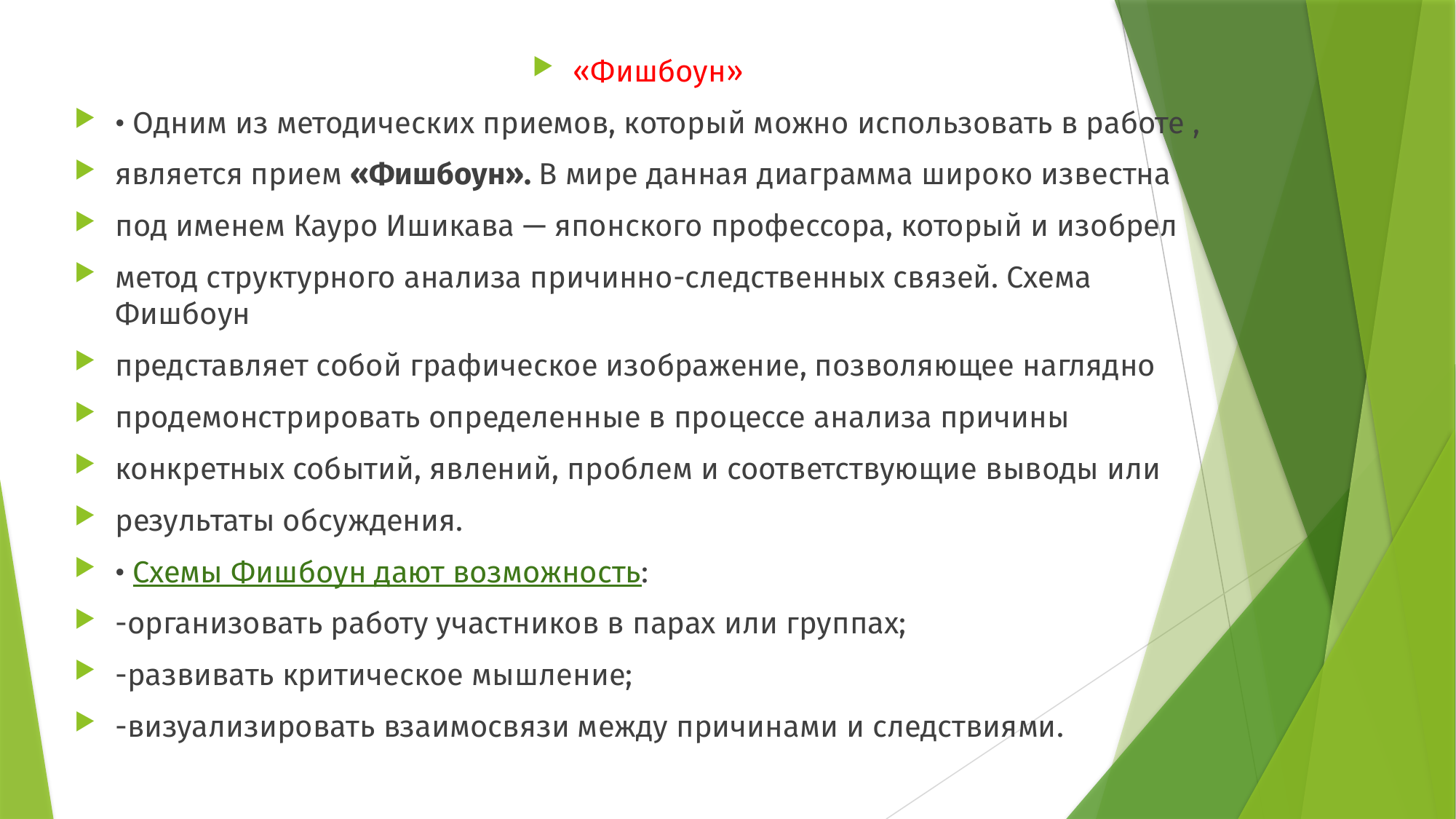

«Фишбоун»
• Одним из методических приемов, который можно использовать в работе ,
является прием «Фишбоун». В мире данная диаграмма широко известна
под именем Кауро Ишикава — японского профессора, который и изобрел
метод структурного анализа причинно-следственных связей. Схема Фишбоун
представляет собой графическое изображение, позволяющее наглядно
продемонстрировать определенные в процессе анализа причины
конкретных событий, явлений, проблем и соответствующие выводы или
результаты обсуждения.
• Схемы Фишбоун дают возможность:
-организовать работу участников в парах или группах;
-развивать критическое мышление;
-визуализировать взаимосвязи между причинами и следствиями.